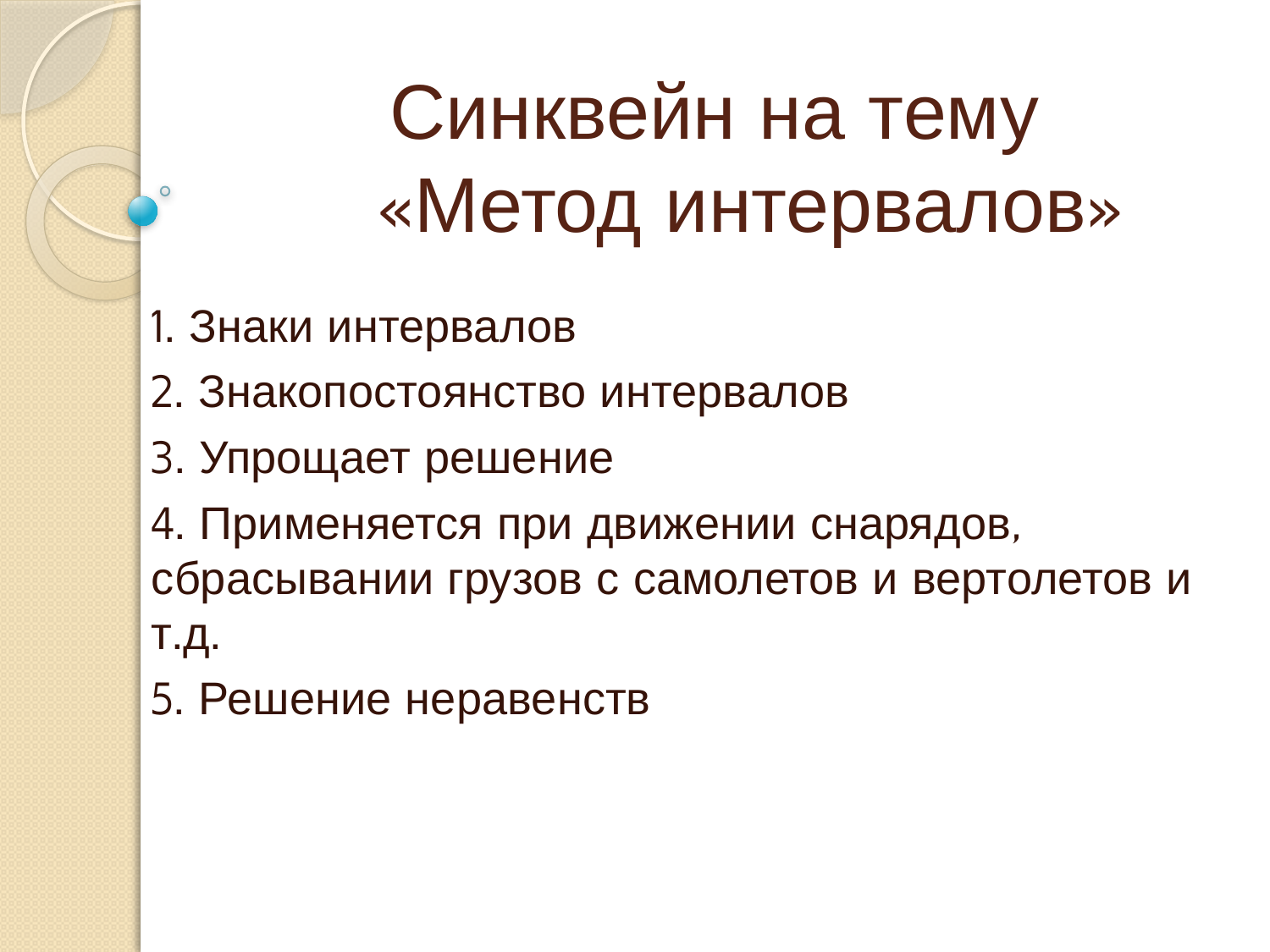

# Синквейн на тему «Метод интервалов»
1. Знаки интервалов
2. Знакопостоянство интервалов
3. Упрощает решение
4. Применяется при движении снарядов, сбрасывании грузов с самолетов и вертолетов и т.д.
5. Решение неравенств